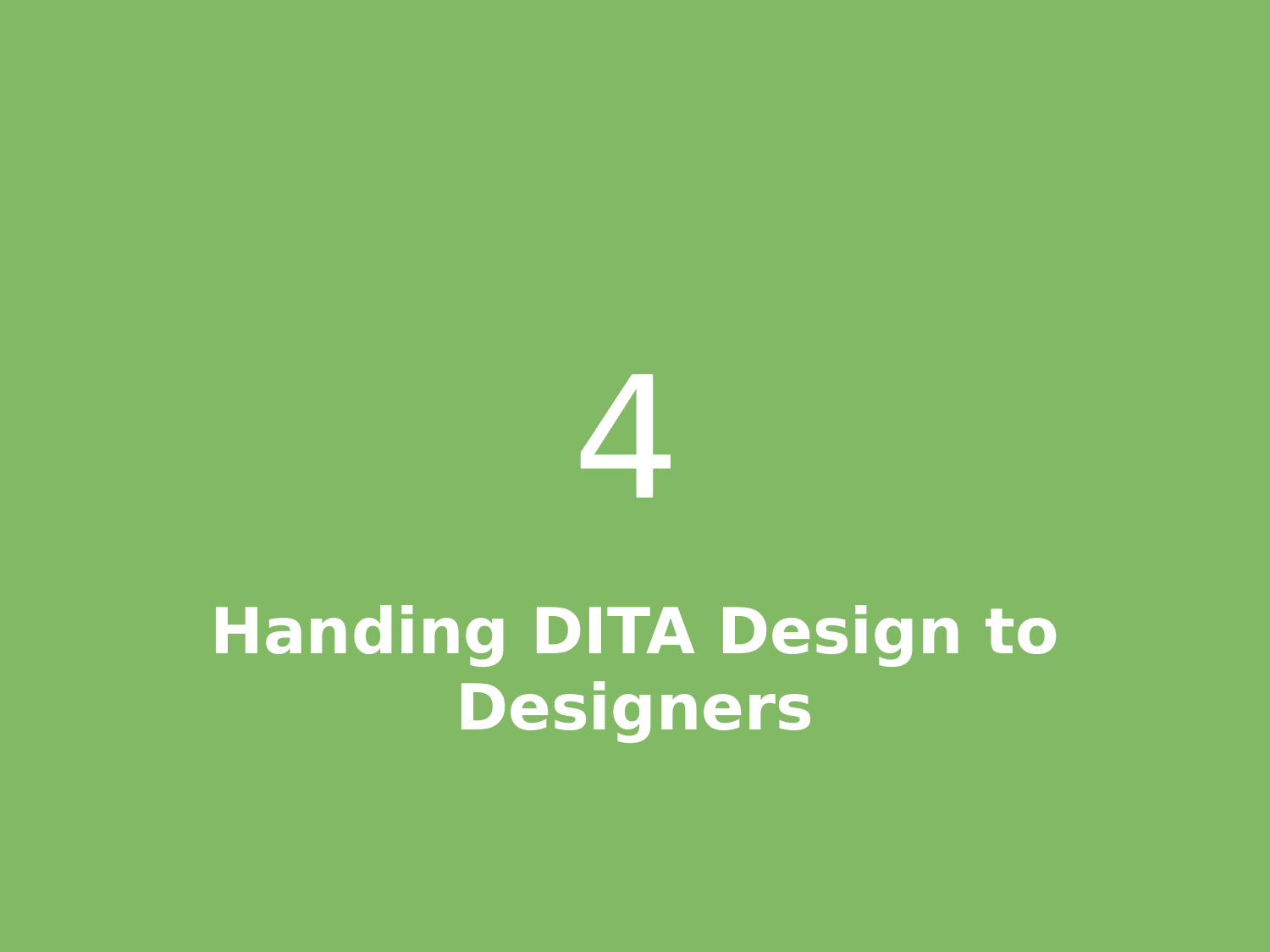

4
# Handing DITA Design to Designers